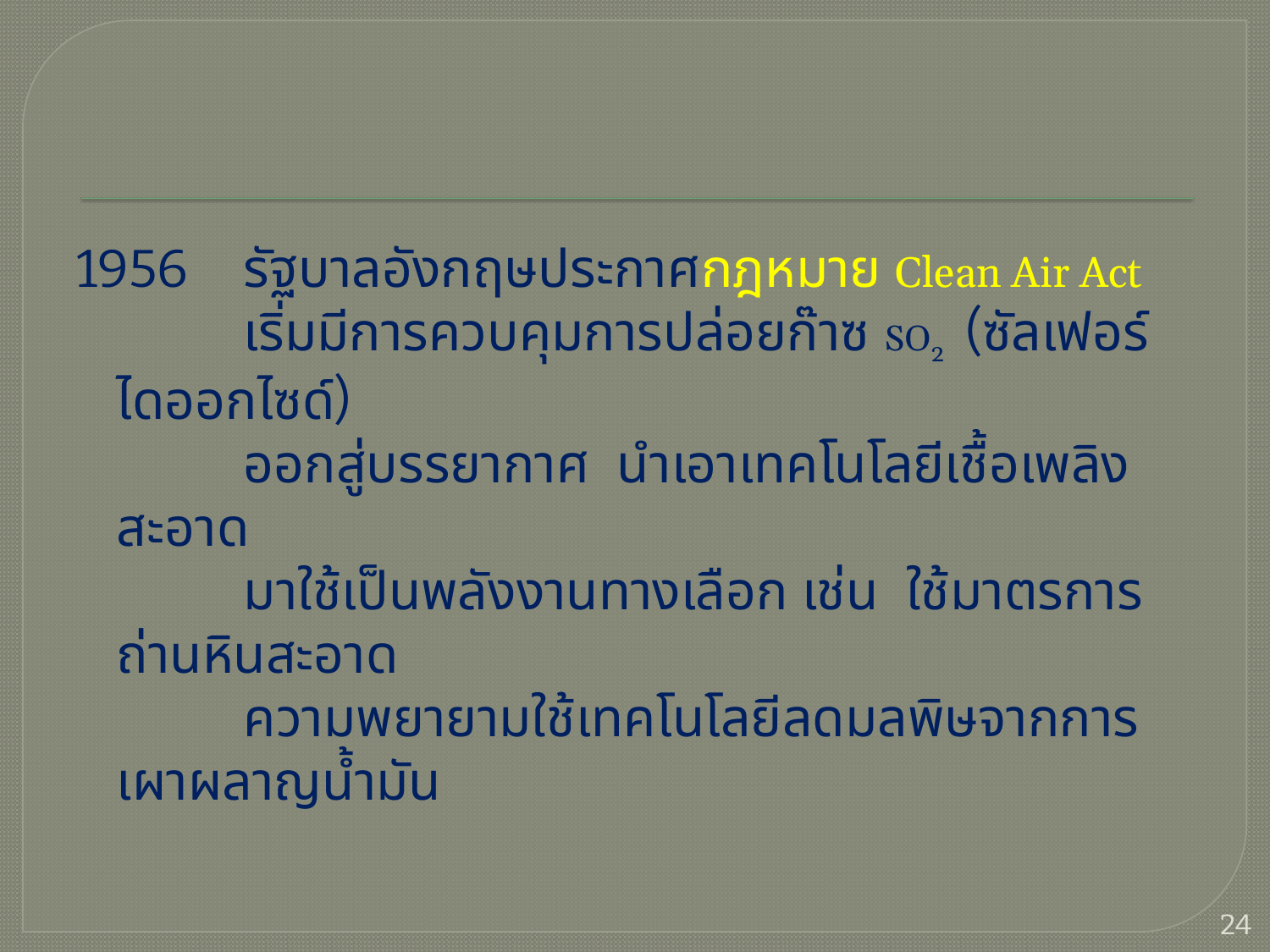

1956	รัฐบาลอังกฤษประกาศกฎหมาย Clean Air Act
		เริ่มมีการควบคุมการปล่อยก๊าซ SO2  (ซัลเฟอร์ไดออกไซด์)
		ออกสู่บรรยากาศ  นำเอาเทคโนโลยีเชื้อเพลิงสะอาด
		มาใช้เป็นพลังงานทางเลือก เช่น  ใช้มาตรการถ่านหินสะอาด
		ความพยายามใช้เทคโนโลยีลดมลพิษจากการเผาผลาญน้ำมัน
24